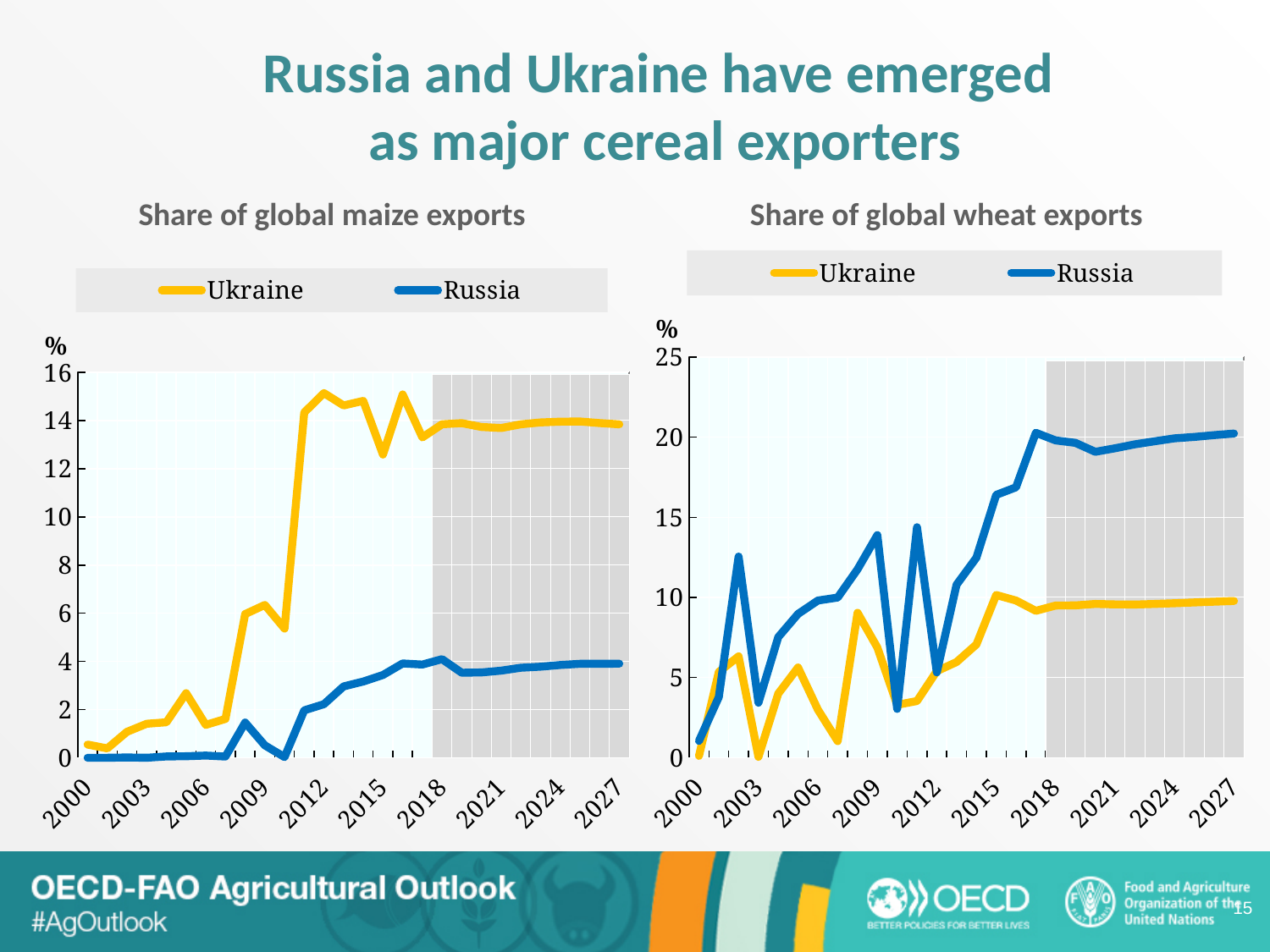

# Russia and Ukraine have emerged as major cereal exporters
Share of global maize exports
Share of global wheat exports

### Chart

| Category |  |  |  |  |  | Ukraine | Russia |
|---|---|---|---|---|---|---|---|
| 2000 | 0.0 | 0.0 | 0.0 | 0.0 | 0.0 | 0.10998359908148 | 1.049370628273181 |
| 2001 | 0.0 | 0.0 | 0.0 | 0.0 | 0.0 | 5.349036315025159 | 3.779614389825177 |
| 2002 | 0.0 | 0.0 | 0.0 | 0.0 | 0.0 | 6.321830271199587 | 12.54918657301394 |
| 2003 | 0.0 | 0.0 | 0.0 | 0.0 | 0.0 | 0.0499721751518329 | 3.428592933118112 |
| 2004 | 0.0 | 0.0 | 0.0 | 0.0 | 0.0 | 3.995528613476382 | 7.521174123745947 |
| 2005 | 0.0 | 0.0 | 0.0 | 0.0 | 0.0 | 5.626809526696831 | 8.969984688672845 |
| 2006 | 0.0 | 0.0 | 0.0 | 0.0 | 0.0 | 2.995126465052821 | 9.80393270655897 |
| 2007 | 0.0 | 0.0 | 0.0 | 0.0 | 0.0 | 1.031572530627743 | 9.991853767634709 |
| 2008 | 0.0 | 0.0 | 0.0 | 0.0 | 0.0 | 9.040093085136004 | 11.75297096411775 |
| 2009 | 0.0 | 0.0 | 0.0 | 0.0 | 0.0 | 6.874010122470996 | 13.89285907778529 |
| 2010 | 0.0 | 0.0 | 0.0 | 0.0 | 0.0 | 3.296330574181485 | 3.042299738588681 |
| 2011 | 0.0 | 0.0 | 0.0 | 0.0 | 0.0 | 3.535441819941396 | 14.38548308871878 |
| 2012 | 0.0 | 0.0 | 0.0 | 0.0 | 0.0 | 5.399414595864311 | 5.321919500167568 |
| 2013 | 0.0 | 0.0 | 0.0 | 0.0 | 0.0 | 5.964754805464141 | 10.79128794710739 |
| 2014 | 0.0 | 0.0 | 0.0 | 0.0 | 0.0 | 7.064966541454862 | 12.48111997920612 |
| 2015 | 0.0 | 0.0 | 0.0 | 0.0 | 0.0 | 10.15010009022673 | 16.40024396660171 |
| 2016 | 0.0 | 0.0 | 0.0 | 0.0 | 0.0 | 9.804373108121895 | 16.8723054770108 |
| 2017 | 0.0 | 0.0 | 0.0 | 0.0 | 0.0 | 9.16155304262936 | 20.27488867635573 |
| 2018 | 1.0 | 1.0 | 1.0 | 1.0 | 0.95 | 9.491311626660293 | 19.79801388628482 |
| 2019 | 1.0 | 1.0 | 1.0 | 1.0 | 0.95 | 9.503502569136815 | 19.64602882210959 |
| 2020 | 1.0 | 1.0 | 1.0 | 1.0 | 0.95 | 9.593832142395515 | 19.08699853591654 |
| 2021 | 1.0 | 1.0 | 1.0 | 1.0 | 0.95 | 9.565645464294207 | 19.30946732240297 |
| 2022 | 1.0 | 1.0 | 1.0 | 1.0 | 0.95 | 9.554212692346676 | 19.55412876980284 |
| 2023 | 1.0 | 1.0 | 1.0 | 1.0 | 0.95 | 9.593976855771706 | 19.74407449060903 |
| 2024 | 1.0 | 1.0 | 1.0 | 1.0 | 0.95 | 9.635796511877572 | 19.92836718847703 |
| 2025 | 1.0 | 1.0 | 1.0 | 1.0 | 0.95 | 9.685131090887777 | 20.014875429044 |
| 2026 | 1.0 | 1.0 | 1.0 | 1.0 | 0.95 | 9.733384297858954 | 20.12702922420166 |
| 2027 | 1.0 | 1.0 | 1.0 | 1.0 | 0.95 | 9.777963723233082 | 20.22796636634079 |

### Chart

| Category |  |  |  |  |  |  |  |  | Ukraine | Russia |
|---|---|---|---|---|---|---|---|---|---|---|
| 2000 | 0.0 | 0.0 | 0.0 | 0.0 | 0.0 | 0.0 | 0.0 | 0.0 | 0.550781212701773 | 0.00135673946985896 |
| 2001 | 0.0 | 0.0 | 0.0 | 0.0 | 0.0 | 0.0 | 0.0 | 0.0 | 0.39004921373539 | 0.00260045754231757 |
| 2002 | 0.0 | 0.0 | 0.0 | 0.0 | 0.0 | 0.0 | 0.0 | 0.0 | 1.080009623266892 | 0.0163241069254806 |
| 2003 | 0.0 | 0.0 | 0.0 | 0.0 | 0.0 | 0.0 | 0.0 | 0.0 | 1.414315325540066 | 0.00256037596274793 |
| 2004 | 0.0 | 0.0 | 0.0 | 0.0 | 0.0 | 0.0 | 0.0 | 0.0 | 1.476469648792546 | 0.0576886721471634 |
| 2005 | 0.0 | 0.0 | 0.0 | 0.0 | 0.0 | 0.0 | 0.0 | 0.0 | 2.682517208876563 | 0.0650128091230374 |
| 2006 | 0.0 | 0.0 | 0.0 | 0.0 | 0.0 | 0.0 | 0.0 | 0.0 | 1.368440930803846 | 0.0950436674424714 |
| 2007 | 0.0 | 0.0 | 0.0 | 0.0 | 0.0 | 0.0 | 0.0 | 0.0 | 1.614621264248571 | 0.0530543688329134 |
| 2008 | 0.0 | 0.0 | 0.0 | 0.0 | 0.0 | 0.0 | 0.0 | 0.0 | 5.965080927451266 | 1.462921059020005 |
| 2009 | 0.0 | 0.0 | 0.0 | 0.0 | 0.0 | 0.0 | 0.0 | 0.0 | 6.345810022921025 | 0.517389103400381 |
| 2010 | 0.0 | 0.0 | 0.0 | 0.0 | 0.0 | 0.0 | 0.0 | 0.0 | 5.364293638417282 | 0.029977745627101 |
| 2011 | 0.0 | 0.0 | 0.0 | 0.0 | 0.0 | 0.0 | 0.0 | 0.0 | 14.33318202525519 | 1.972055929646486 |
| 2012 | 0.0 | 0.0 | 0.0 | 0.0 | 0.0 | 0.0 | 0.0 | 0.0 | 15.13792325523573 | 2.2261587164122 |
| 2013 | 0.0 | 0.0 | 0.0 | 0.0 | 0.0 | 0.0 | 0.0 | 0.0 | 14.62652459034688 | 2.962475638187311 |
| 2014 | 0.0 | 0.0 | 0.0 | 0.0 | 0.0 | 0.0 | 0.0 | 0.0 | 14.8144762171933 | 3.166593832777612 |
| 2015 | 0.0 | 0.0 | 0.0 | 0.0 | 0.0 | 0.0 | 0.0 | 0.0 | 12.5884003983834 | 3.436450024899069 |
| 2016 | 0.0 | 0.0 | 0.0 | 0.0 | 0.0 | 0.0 | 0.0 | 0.0 | 15.08159848121376 | 3.916827515933477 |
| 2017 | 0.0 | 0.0 | 0.0 | 0.0 | 0.0 | 0.0 | 0.0 | 0.0 | 13.29967488403443 | 3.871729379154484 |
| 2018 | 1.0 | 1.0 | 1.0 | 1.0 | 1.0 | 1.0 | 1.0 | 0.95 | 13.84415436814705 | 4.094008899800192 |
| 2019 | 1.0 | 1.0 | 1.0 | 1.0 | 1.0 | 1.0 | 1.0 | 0.95 | 13.89152325938758 | 3.529790109627914 |
| 2020 | 1.0 | 1.0 | 1.0 | 1.0 | 1.0 | 1.0 | 1.0 | 0.95 | 13.73184183775238 | 3.543524240461065 |
| 2021 | 1.0 | 1.0 | 1.0 | 1.0 | 1.0 | 1.0 | 1.0 | 0.95 | 13.68788630346894 | 3.618768434338553 |
| 2022 | 1.0 | 1.0 | 1.0 | 1.0 | 1.0 | 1.0 | 1.0 | 0.95 | 13.84238301556879 | 3.739002349919815 |
| 2023 | 1.0 | 1.0 | 1.0 | 1.0 | 1.0 | 1.0 | 1.0 | 0.95 | 13.92062419080592 | 3.782496822543504 |
| 2024 | 1.0 | 1.0 | 1.0 | 1.0 | 1.0 | 1.0 | 1.0 | 0.95 | 13.95217988173828 | 3.852789970305785 |
| 2025 | 1.0 | 1.0 | 1.0 | 1.0 | 1.0 | 1.0 | 1.0 | 0.95 | 13.95956346159927 | 3.901252793209408 |
| 2026 | 1.0 | 1.0 | 1.0 | 1.0 | 1.0 | 1.0 | 1.0 | 0.95 | 13.89425444698621 | 3.90304301191242 |
| 2027 | 1.0 | 1.0 | 1.0 | 1.0 | 1.0 | 1.0 | 1.0 | 0.95 | 13.84124244391029 | 3.908313263698195 |
15